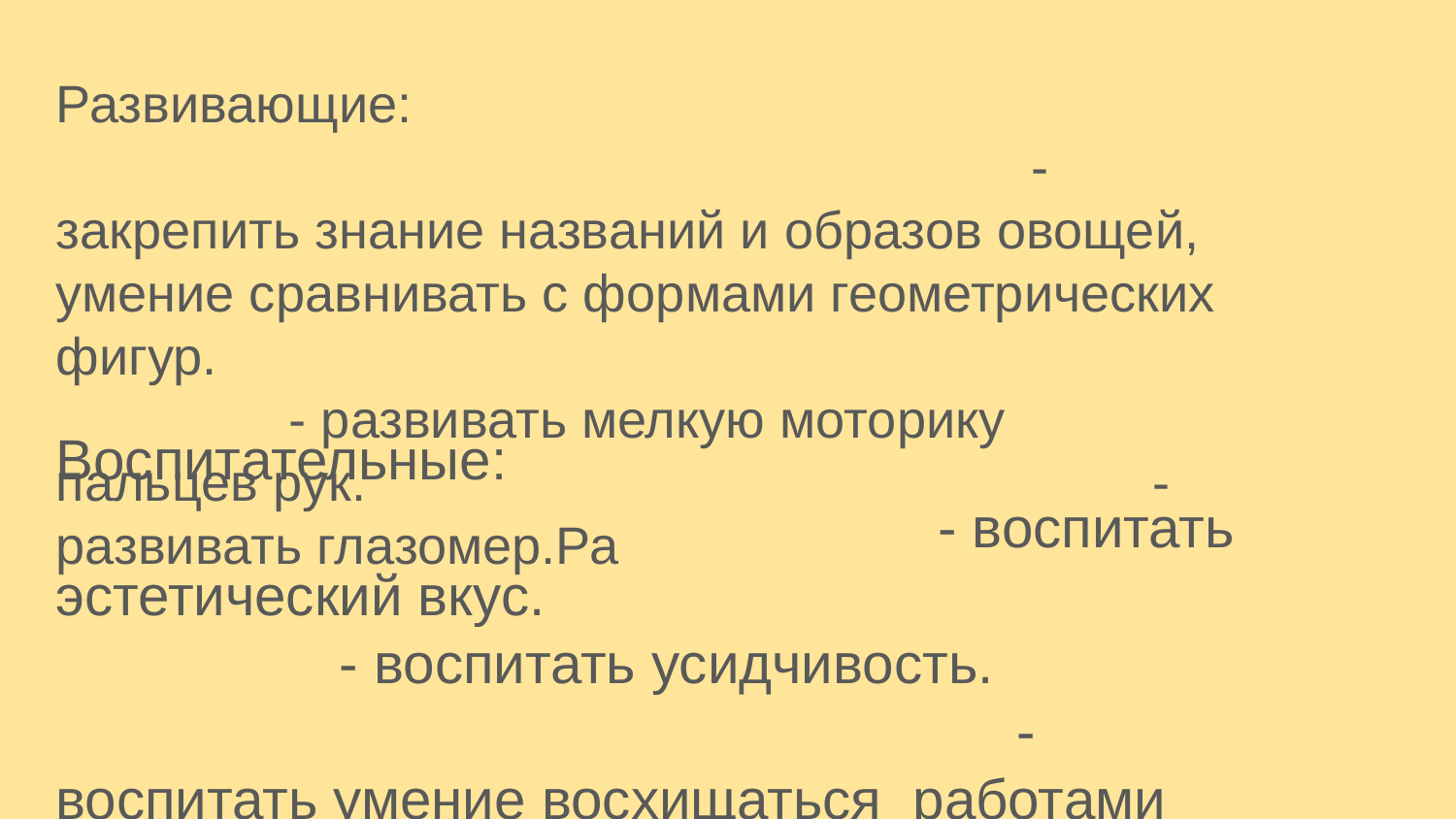

Развивающие:                                                                                                                           - закрепить знание названий и образов овощей, умение сравнивать с формами геометрических фигур.                                                                                     - развивать мелкую моторику  пальцев рук.                                                      - развивать глазомер.Ра
#

Воспитательные:                                                                                                           - воспитать эстетический вкус.                                                                   - воспитать усидчивость.                                                                                  - воспитать умение восхищаться  работами своих товарищей.